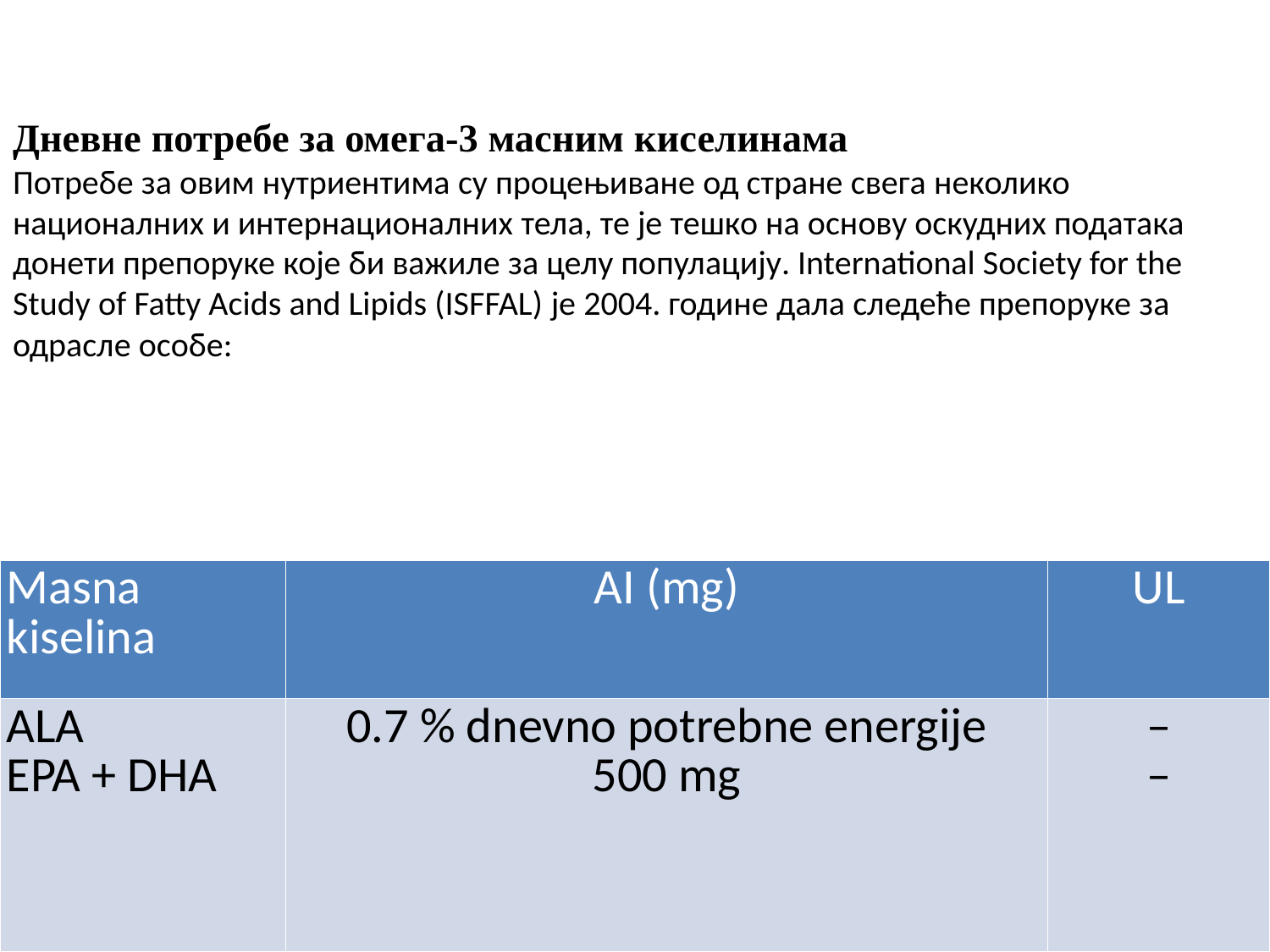

# Дневне потребе за омега-3 масним киселинама Потребе за овим нутриентима су процењиване од стране свега неколико националних и интернационалних тела, те је тешко на основу оскудних података донети препоруке које би важиле за целу популацију. International Society for the Study оf Fatty Acids and Lipids (ISFFAL) је 2004. године дала следеће препоруке за одрасле особе:
| Masna kiselina | AI (mg) | UL |
| --- | --- | --- |
| ALA EPA + DHA | 0.7 % dnevno potrebne energije 500 mg | – – |